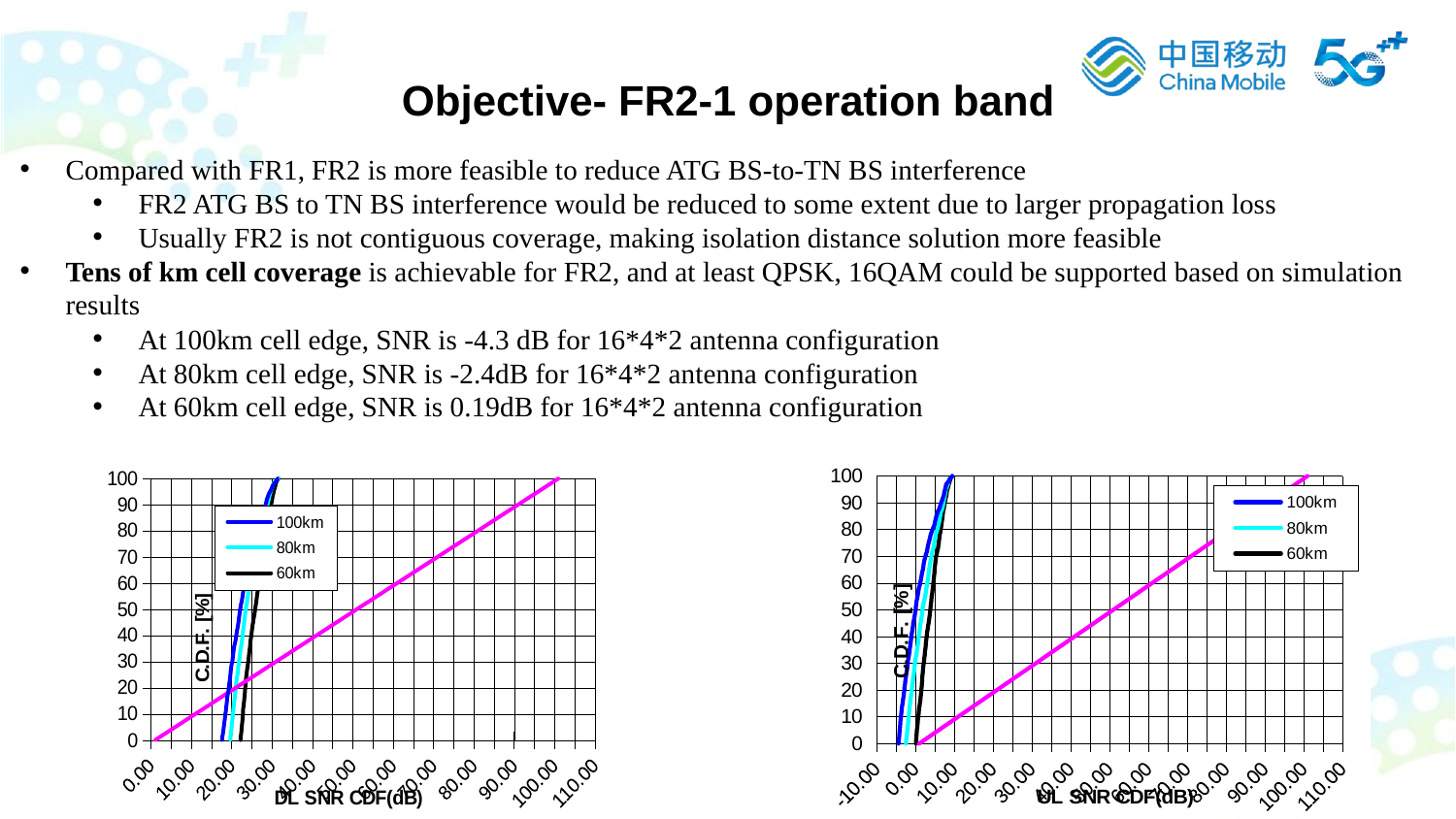

Objective- FR2-1 operation band
Compared with FR1, FR2 is more feasible to reduce ATG BS-to-TN BS interference
FR2 ATG BS to TN BS interference would be reduced to some extent due to larger propagation loss
Usually FR2 is not contiguous coverage, making isolation distance solution more feasible
Tens of km cell coverage is achievable for FR2, and at least QPSK, 16QAM could be supported based on simulation results
At 100km cell edge, SNR is -4.3 dB for 16*4*2 antenna configuration
At 80km cell edge, SNR is -2.4dB for 16*4*2 antenna configuration
At 60km cell edge, SNR is 0.19dB for 16*4*2 antenna configuration

### Chart

| Category | 100km | 90km | 80km | 60km |
|---|---|---|---|---|

### Chart

| Category | 100km | 90km | 80km | 60km |
|---|---|---|---|---|